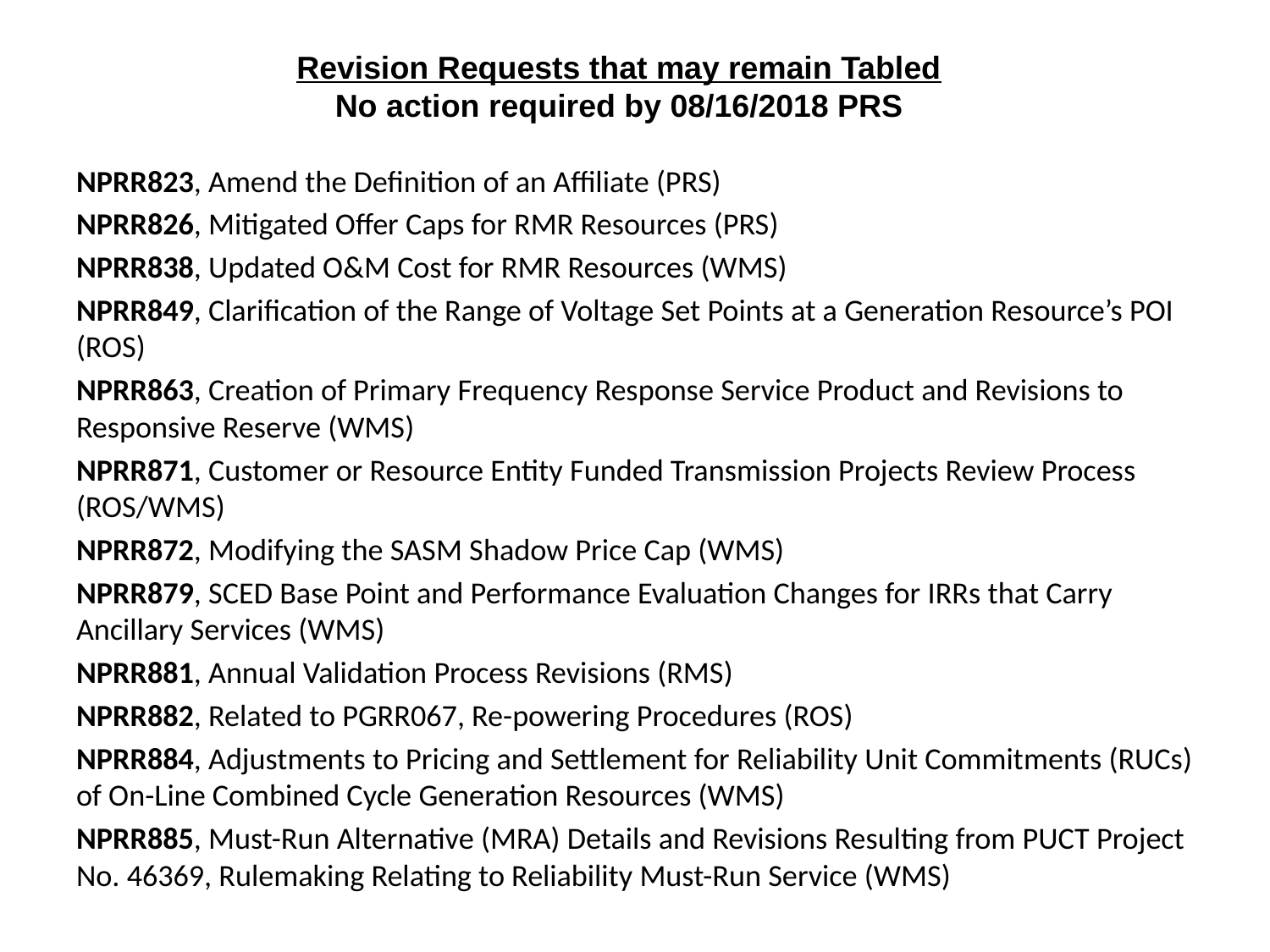

# Revision Requests that may remain Tabled No action required by 08/16/2018 PRS

NPRR823, Amend the Definition of an Affiliate (PRS)
NPRR826, Mitigated Offer Caps for RMR Resources (PRS)
NPRR838, Updated O&M Cost for RMR Resources (WMS)
NPRR849, Clarification of the Range of Voltage Set Points at a Generation Resource’s POI (ROS)
NPRR863, Creation of Primary Frequency Response Service Product and Revisions to Responsive Reserve (WMS)
NPRR871, Customer or Resource Entity Funded Transmission Projects Review Process (ROS/WMS)
NPRR872, Modifying the SASM Shadow Price Cap (WMS)
NPRR879, SCED Base Point and Performance Evaluation Changes for IRRs that Carry Ancillary Services (WMS)
NPRR881, Annual Validation Process Revisions (RMS)
NPRR882, Related to PGRR067, Re-powering Procedures (ROS)
NPRR884, Adjustments to Pricing and Settlement for Reliability Unit Commitments (RUCs) of On-Line Combined Cycle Generation Resources (WMS)
NPRR885, Must-Run Alternative (MRA) Details and Revisions Resulting from PUCT Project No. 46369, Rulemaking Relating to Reliability Must-Run Service (WMS)